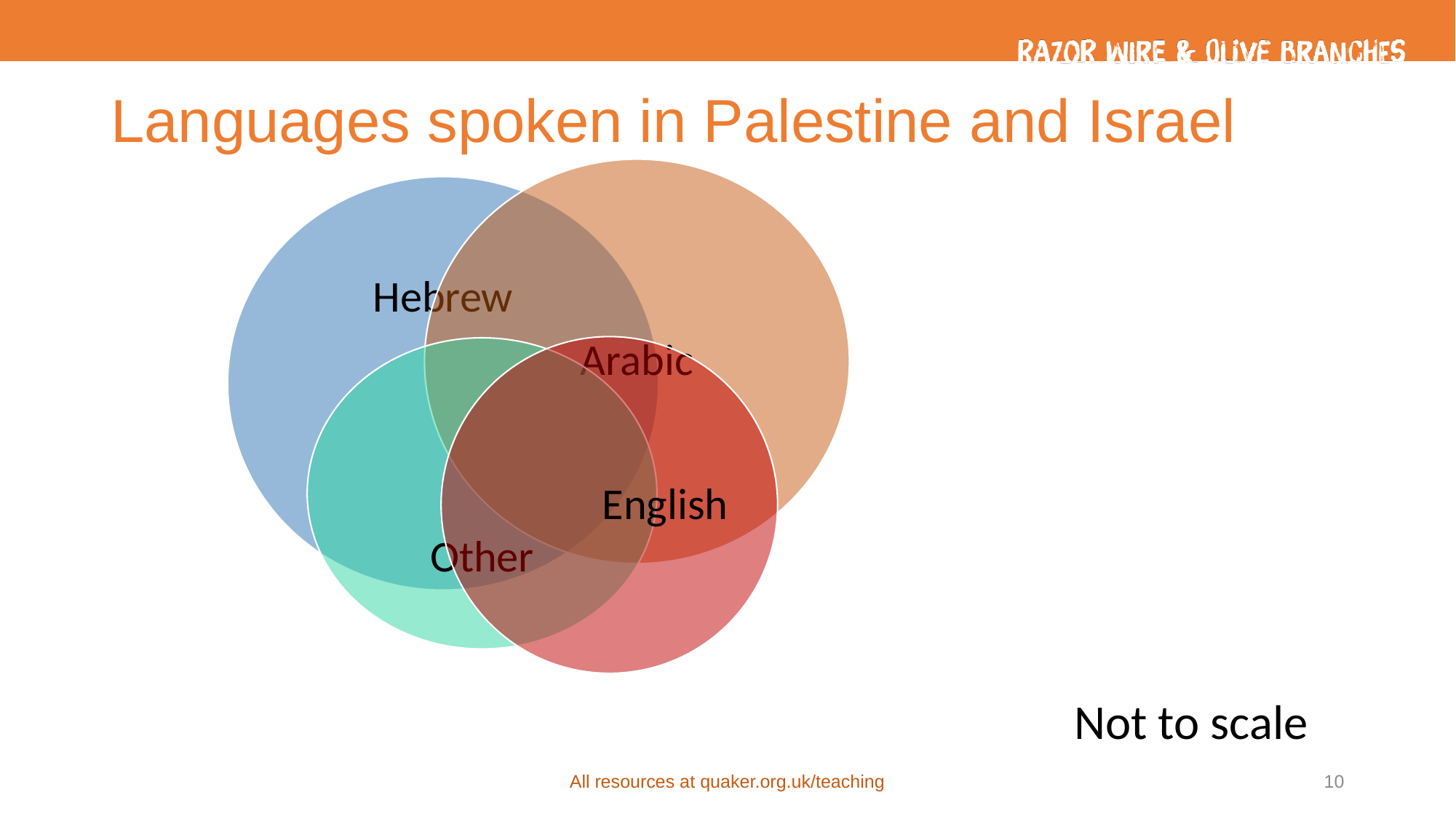

# Languages spoken in Palestine and Israel
Hebrew
Arabic
Other
English
Not to scale
All resources at quaker.org.uk/teaching
10